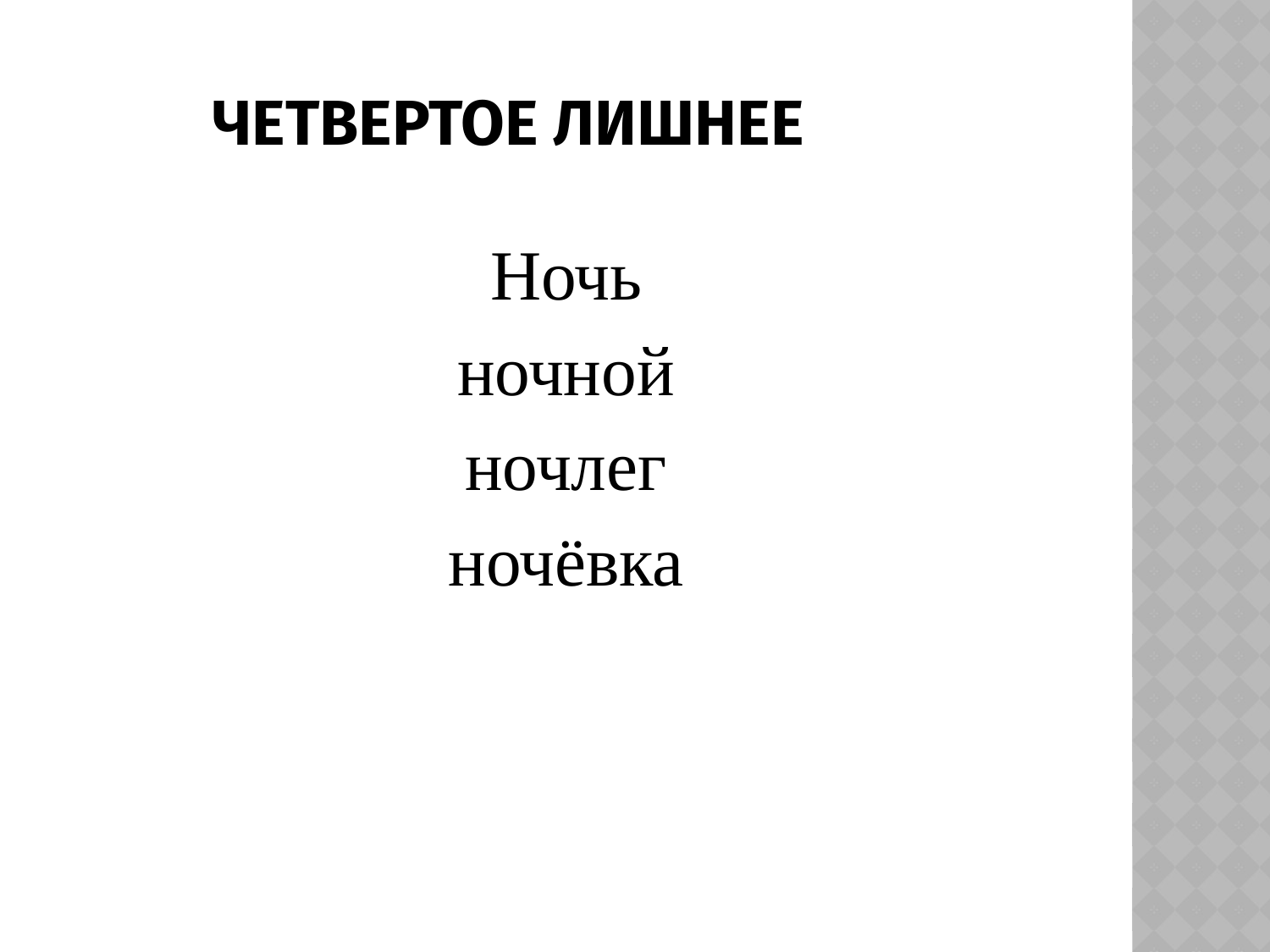

# Четвертое лишнее
Ночь
ночной
ночлег
ночёвка